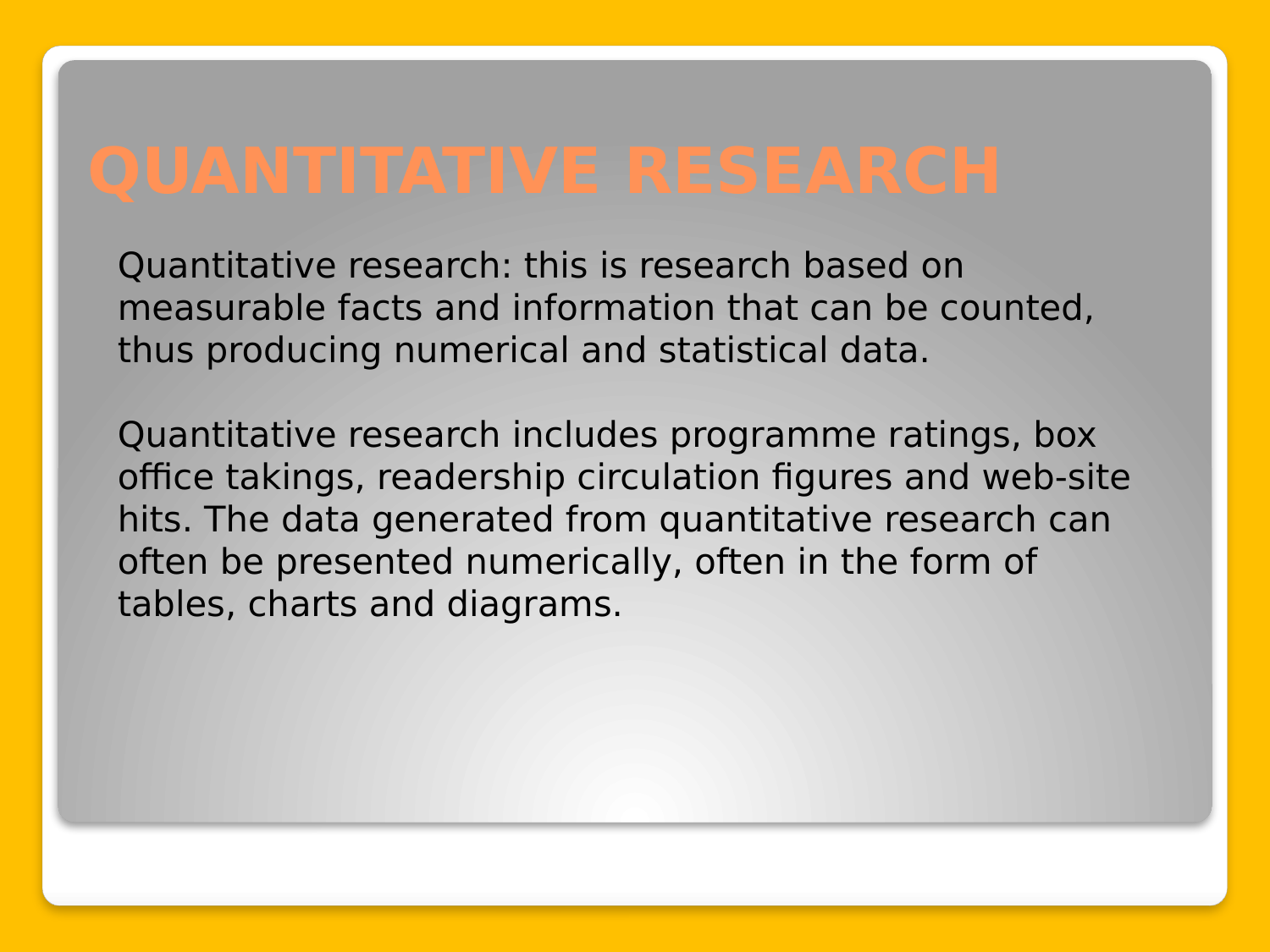

# QUANTITATIVE RESEARCH
Quantitative research: this is research based on measurable facts and information that can be counted, thus producing numerical and statistical data.

Quantitative research includes programme ratings, box office takings, readership circulation figures and web-site hits. The data generated from quantitative research can often be presented numerically, often in the form of tables, charts and diagrams.